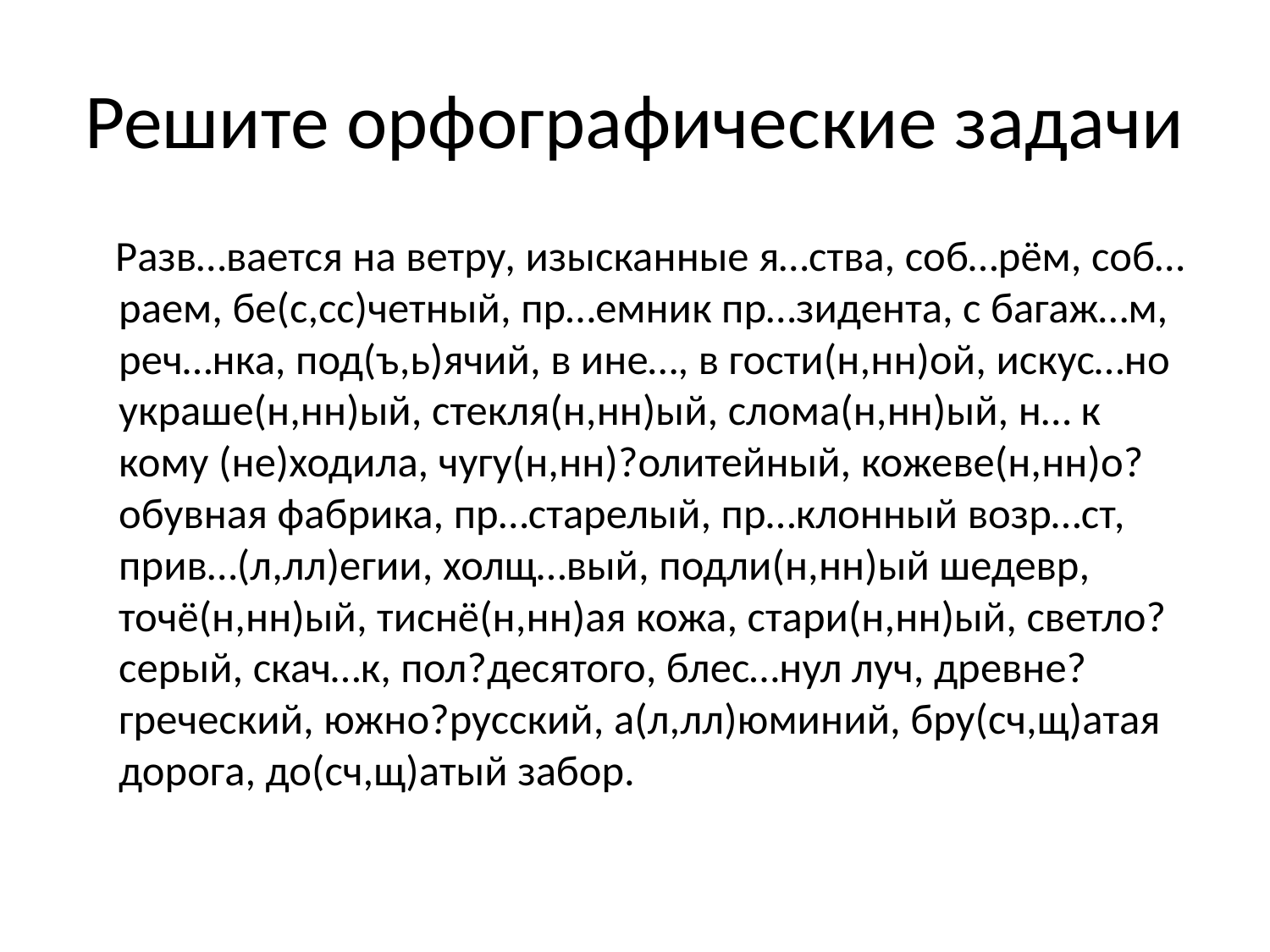

# Решите орфографические задачи
    Разв…вается на ветру, изысканные я…ства, соб…рём, соб…раем, бе(с,сс)четный, пр…емник пр…зидента, с багаж…м, реч…нка, под(ъ,ь)ячий, в ине…, в гости(н,нн)ой, искус…но украше(н,нн)ый, стекля(н,нн)ый, слома(н,нн)ый, н… к кому (не)ходила, чугу(н,нн)?олитейный, кожеве(н,нн)о?обувная фабрика, пр…старелый, пр…клонный возр…ст, прив…(л,лл)егии, холщ…вый, подли(н,нн)ый шедевр, точё(н,нн)ый, тиснё(н,нн)ая кожа, стари(н,нн)ый, светло?серый, скач…к, пол?десятого, блес…нул луч, древне?греческий, южно?русский, а(л,лл)юминий, бру(сч,щ)атая дорога, до(сч,щ)атый забор.